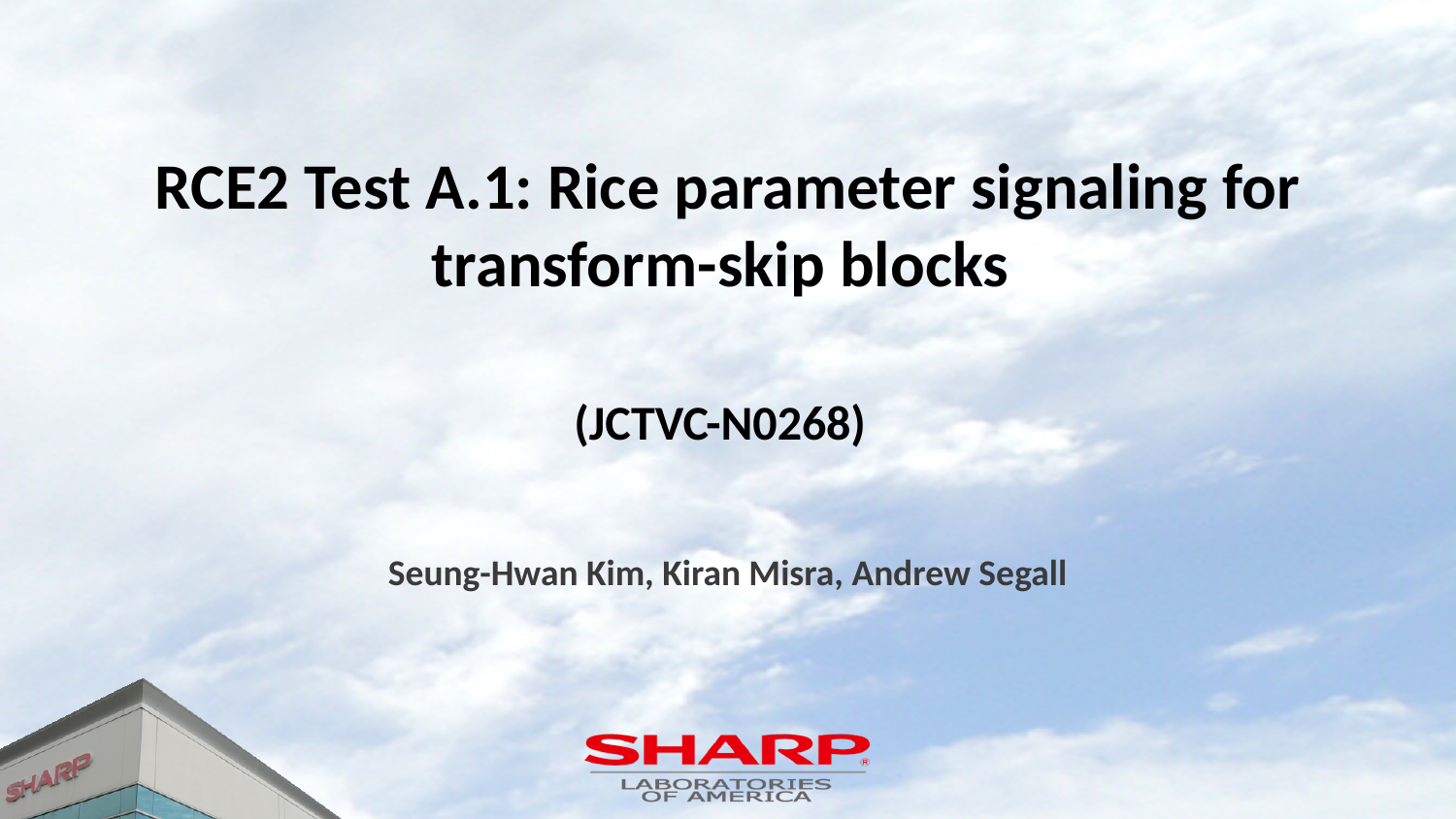

# RCE2 Test A.1: Rice parameter signaling for transform-skip blocks
(JCTVC-N0268)
Seung-Hwan Kim, Kiran Misra, Andrew Segall